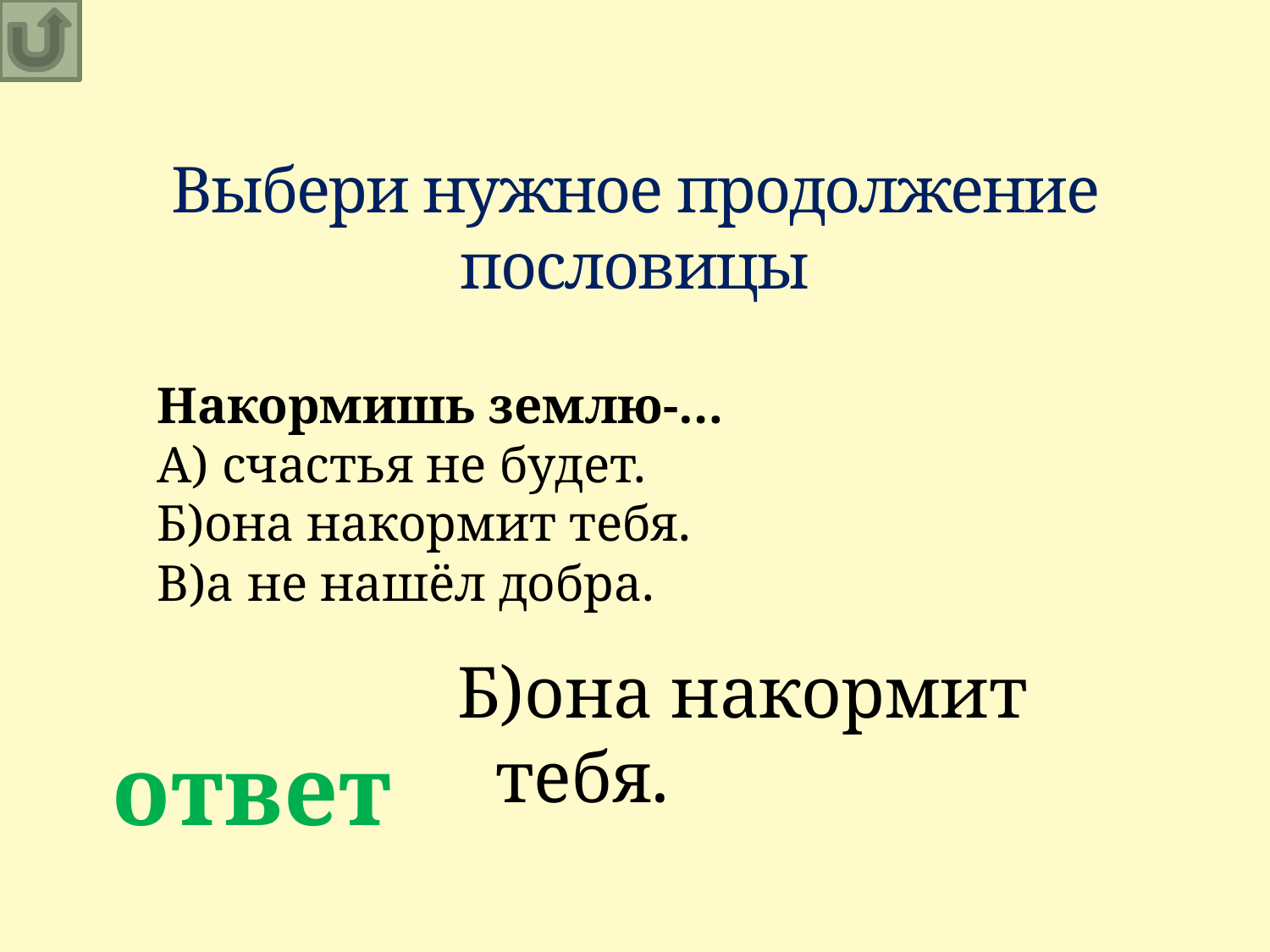

Выбери нужное продолжение пословицы
Накормишь землю-…
А) счастья не будет.
Б)она накормит тебя.
В)а не нашёл добра.

Б)она накормит тебя.
ответ